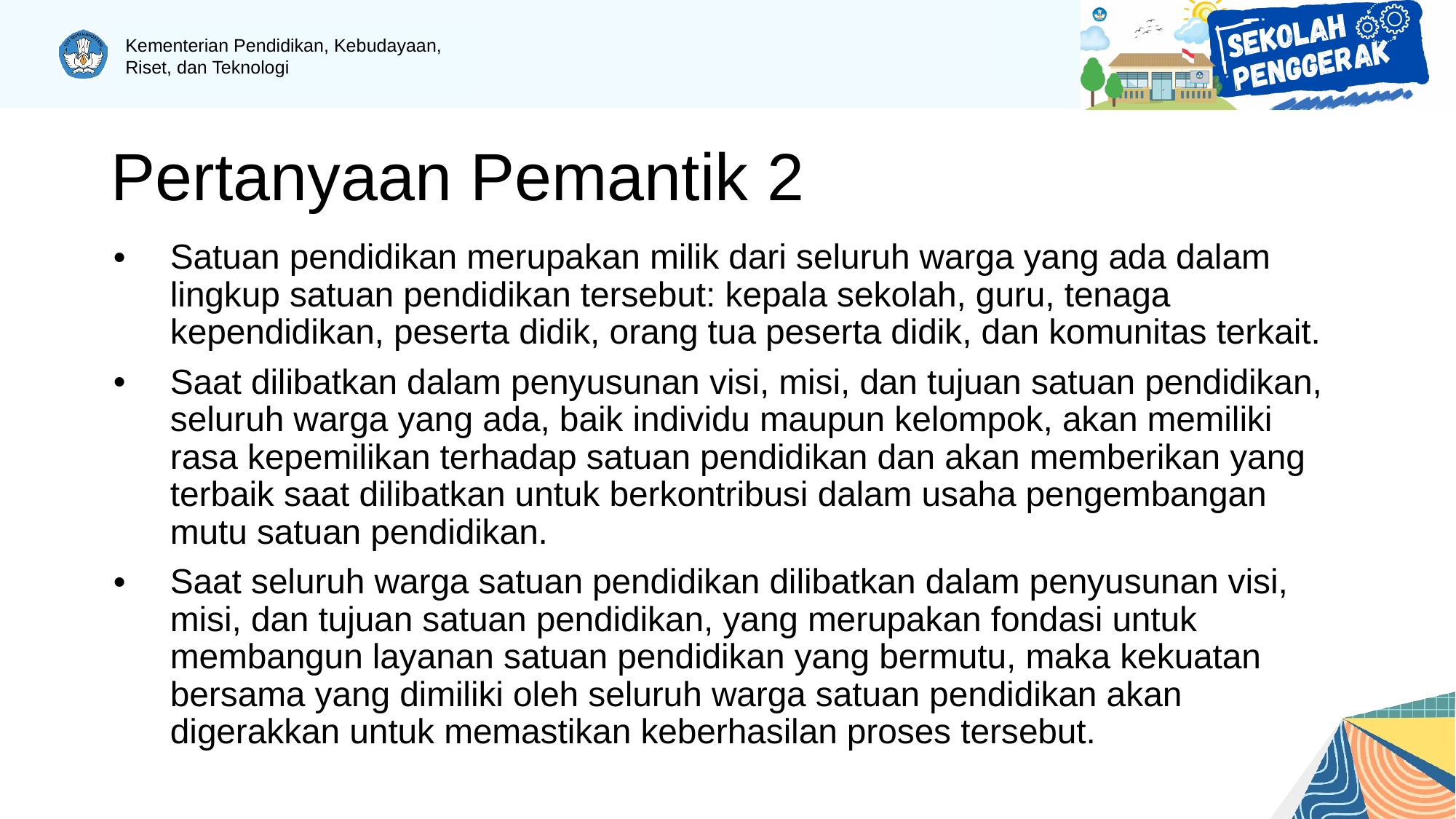

# Pertanyaan Pemantik 2
Satuan pendidikan merupakan milik dari seluruh warga yang ada dalam lingkup satuan pendidikan tersebut: kepala sekolah, guru, tenaga kependidikan, peserta didik, orang tua peserta didik, dan komunitas terkait.
Saat dilibatkan dalam penyusunan visi, misi, dan tujuan satuan pendidikan, seluruh warga yang ada, baik individu maupun kelompok, akan memiliki rasa kepemilikan terhadap satuan pendidikan dan akan memberikan yang terbaik saat dilibatkan untuk berkontribusi dalam usaha pengembangan mutu satuan pendidikan.
Saat seluruh warga satuan pendidikan dilibatkan dalam penyusunan visi, misi, dan tujuan satuan pendidikan, yang merupakan fondasi untuk membangun layanan satuan pendidikan yang bermutu, maka kekuatan bersama yang dimiliki oleh seluruh warga satuan pendidikan akan digerakkan untuk memastikan keberhasilan proses tersebut.